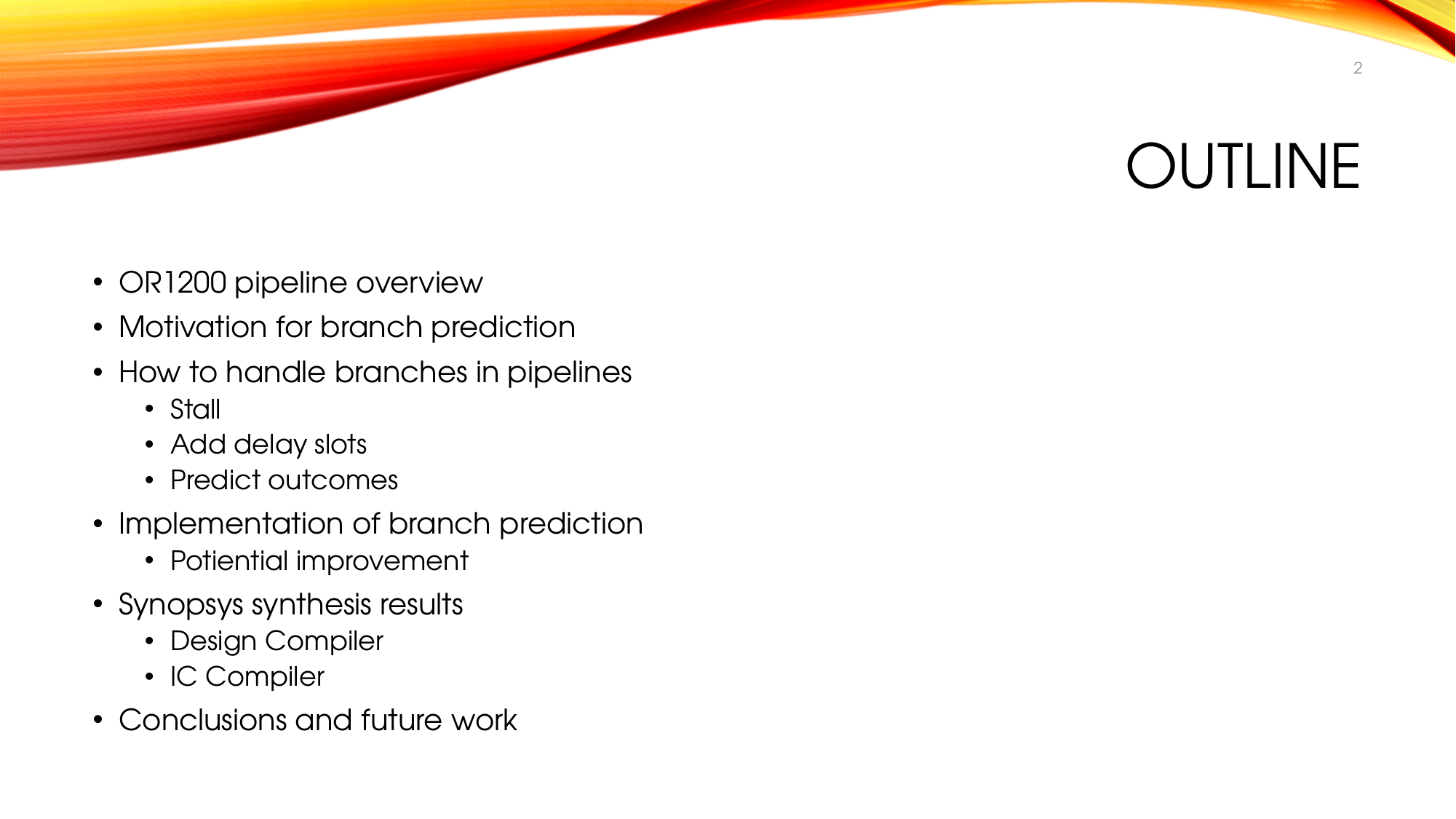

2
# Outline
OR1200 pipeline overview
Motivation for branch prediction
How to handle branches in pipelines
Stall
Add delay slots
Predict outcomes
Implementation of branch prediction
Potiential improvement
Synopsys synthesis results
Design Compiler
IC Compiler
Conclusions and future work